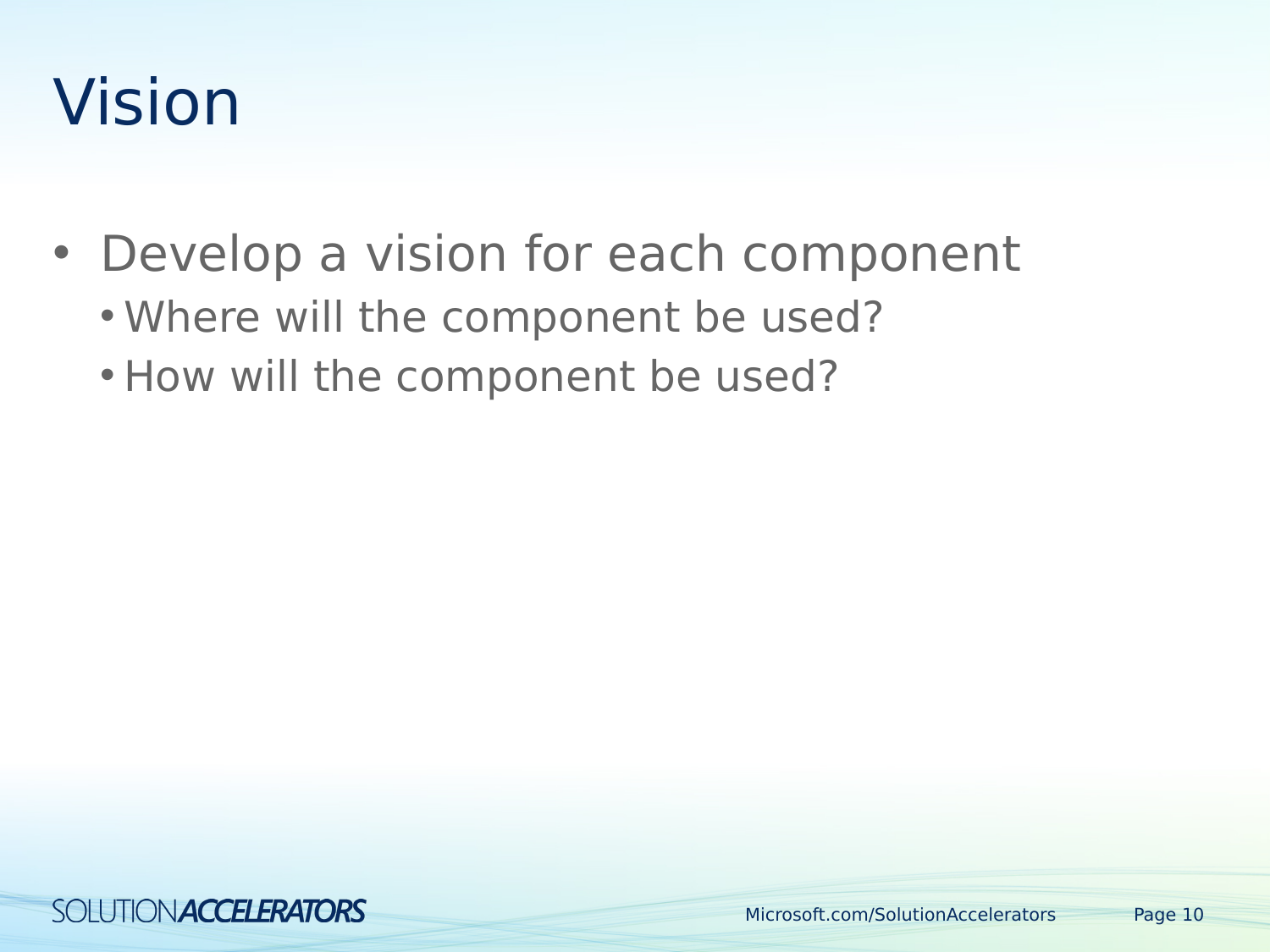

# Vision
Develop a vision for each component
Where will the component be used?
How will the component be used?

Microsoft.com/SolutionAccelerators
Page 10